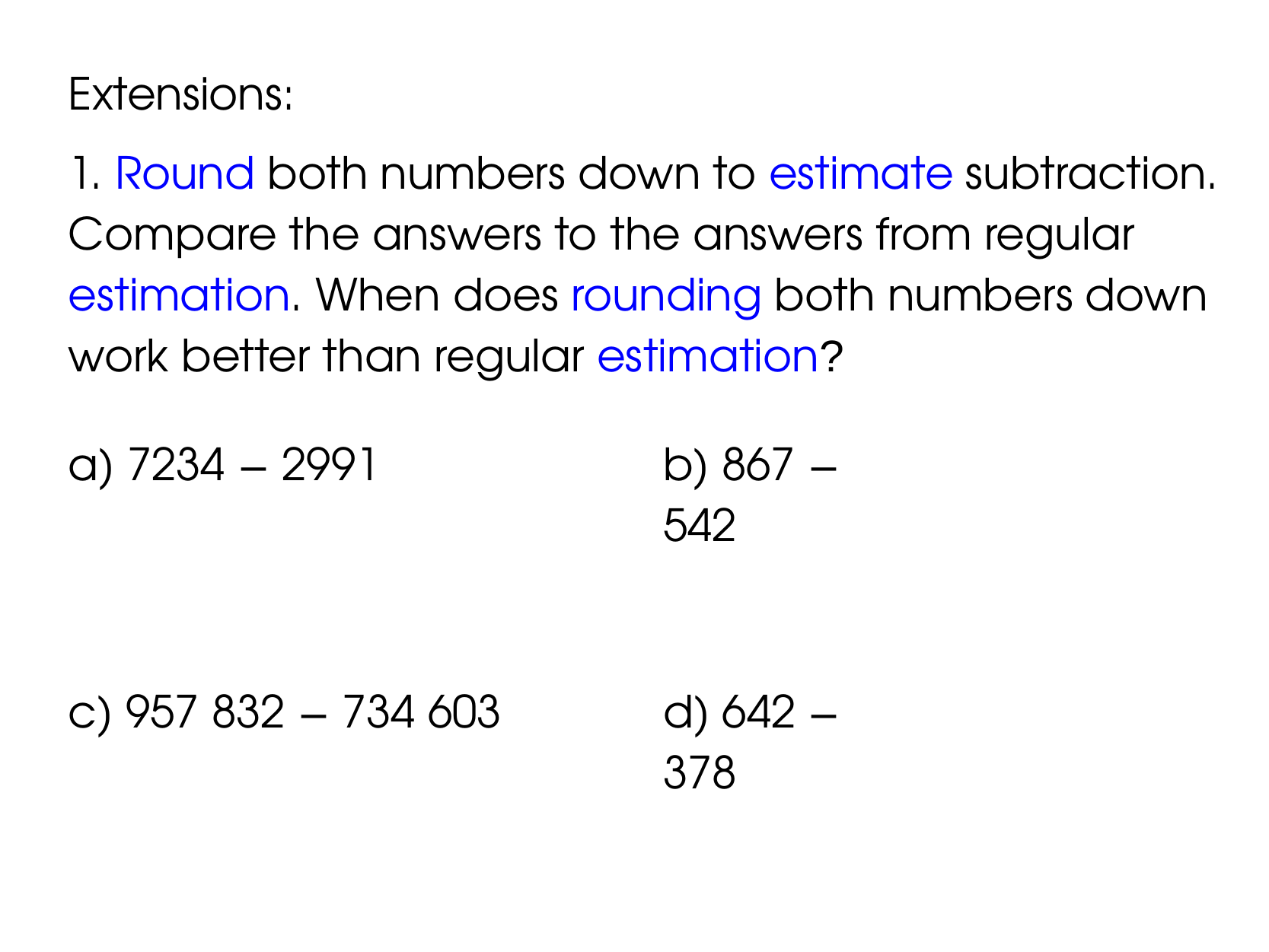

Extensions:
1. Round both numbers down to estimate subtraction. Compare the answers to the answers from regular estimation. When does rounding both numbers down work better than regular estimation?
a) 7234 − 2991
b) 867 − 542
c) 957 832 − 734 603
d) 642 − 378